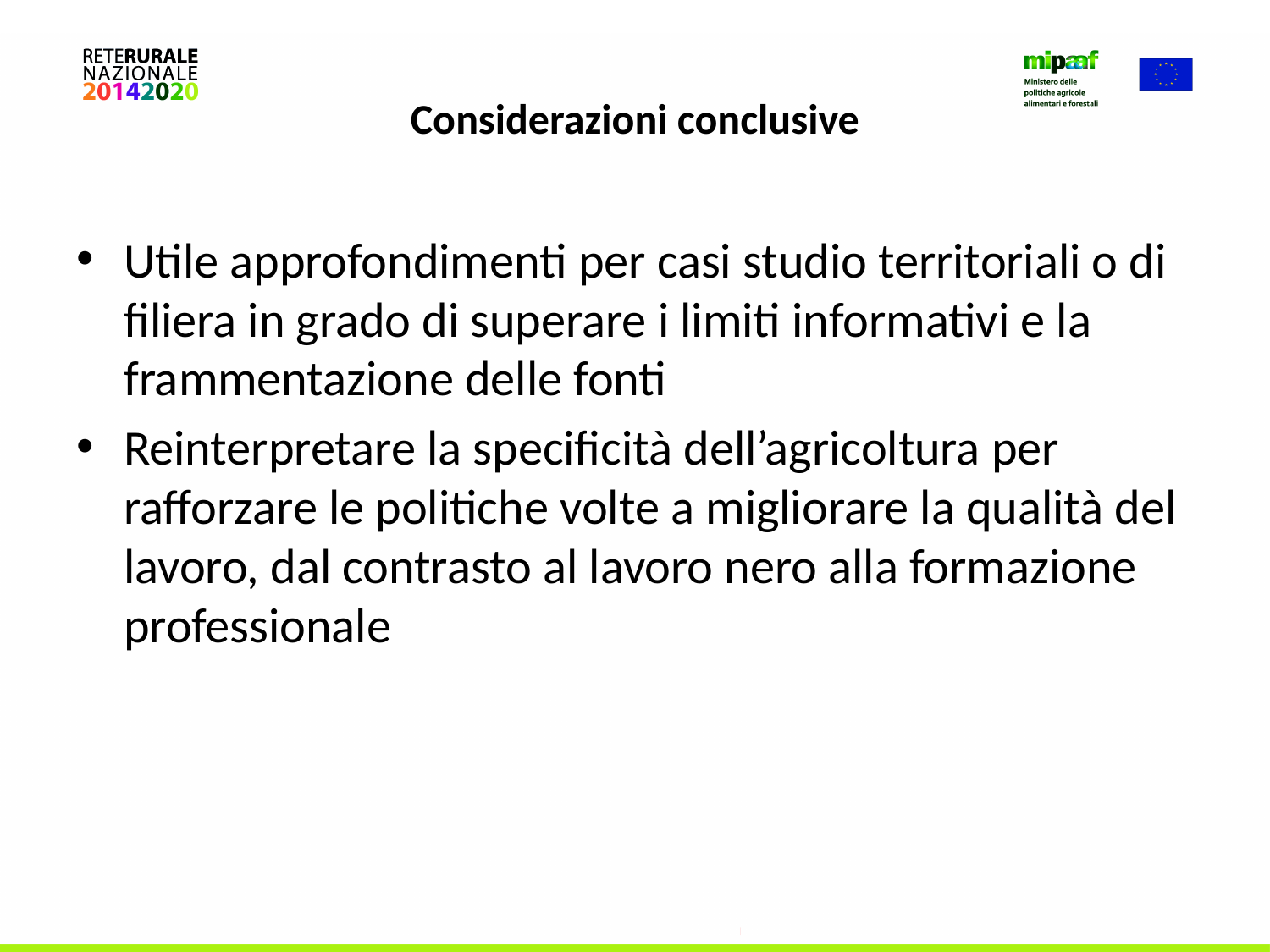

# Considerazioni conclusive
Utile approfondimenti per casi studio territoriali o di filiera in grado di superare i limiti informativi e la frammentazione delle fonti
Reinterpretare la specificità dell’agricoltura per rafforzare le politiche volte a migliorare la qualità del lavoro, dal contrasto al lavoro nero alla formazione professionale